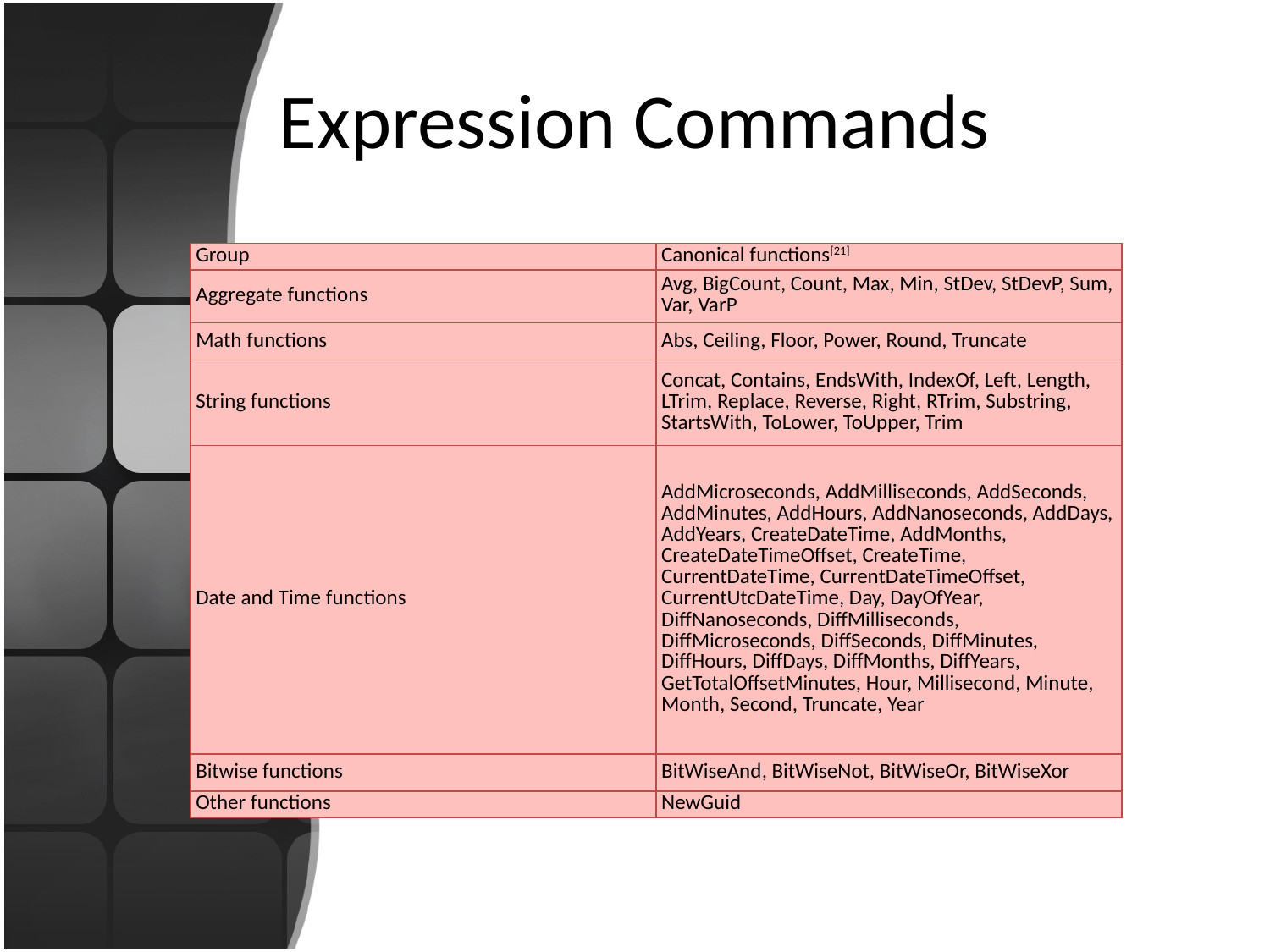

# Expression Commands
| Group | Canonical functions[21] |
| --- | --- |
| Aggregate functions | Avg, BigCount, Count, Max, Min, StDev, StDevP, Sum, Var, VarP |
| Math functions | Abs, Ceiling, Floor, Power, Round, Truncate |
| String functions | Concat, Contains, EndsWith, IndexOf, Left, Length, LTrim, Replace, Reverse, Right, RTrim, Substring, StartsWith, ToLower, ToUpper, Trim |
| Date and Time functions | AddMicroseconds, AddMilliseconds, AddSeconds, AddMinutes, AddHours, AddNanoseconds, AddDays, AddYears, CreateDateTime, AddMonths, CreateDateTimeOffset, CreateTime, CurrentDateTime, CurrentDateTimeOffset, CurrentUtcDateTime, Day, DayOfYear, DiffNanoseconds, DiffMilliseconds, DiffMicroseconds, DiffSeconds, DiffMinutes, DiffHours, DiffDays, DiffMonths, DiffYears, GetTotalOffsetMinutes, Hour, Millisecond, Minute, Month, Second, Truncate, Year |
| Bitwise functions | BitWiseAnd, BitWiseNot, BitWiseOr, BitWiseXor |
| Other functions | NewGuid |